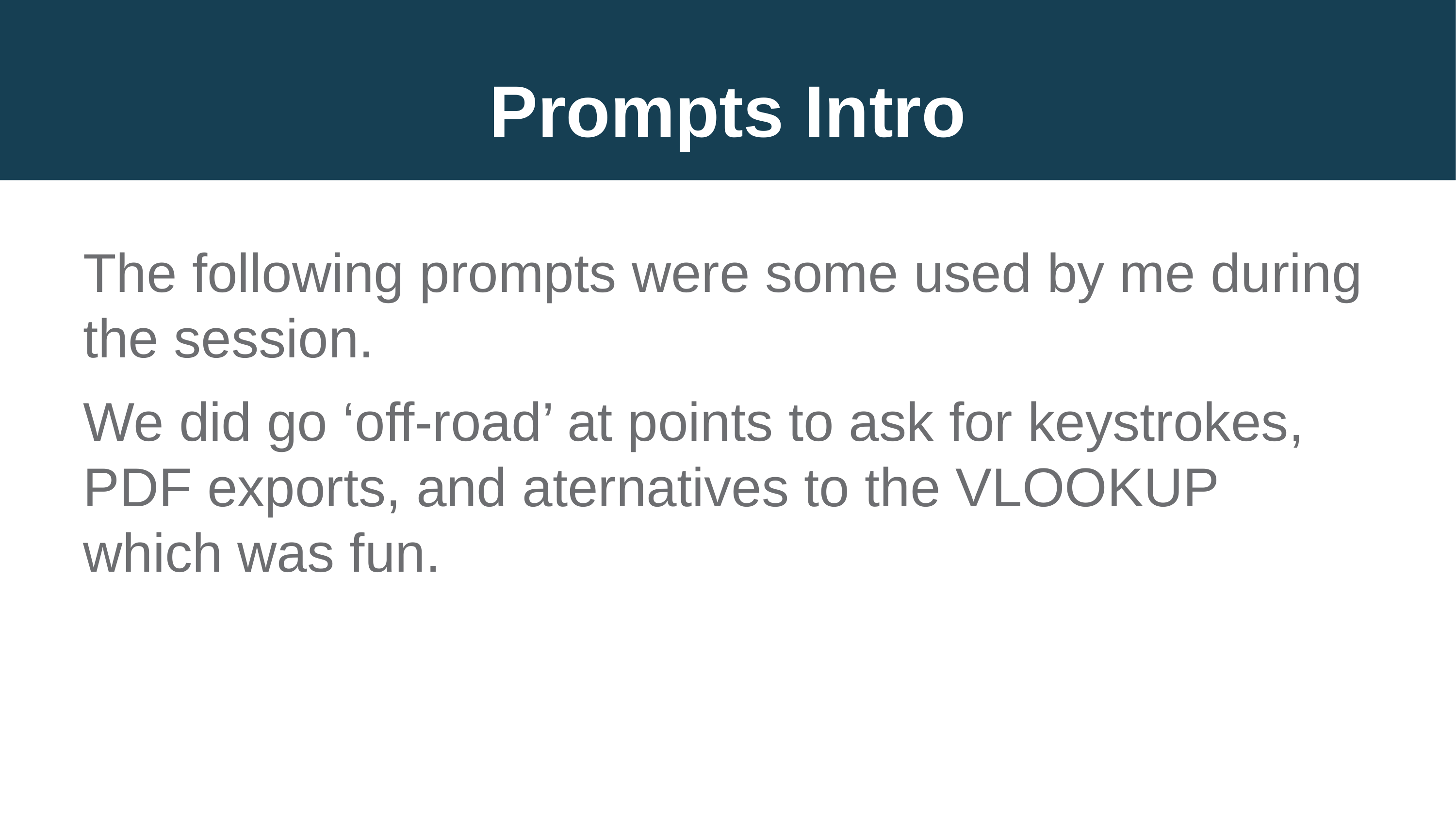

# Prompts Intro
The following prompts were some used by me during the session.
We did go ‘off-road’ at points to ask for keystrokes, PDF exports, and aternatives to the VLOOKUP which was fun.